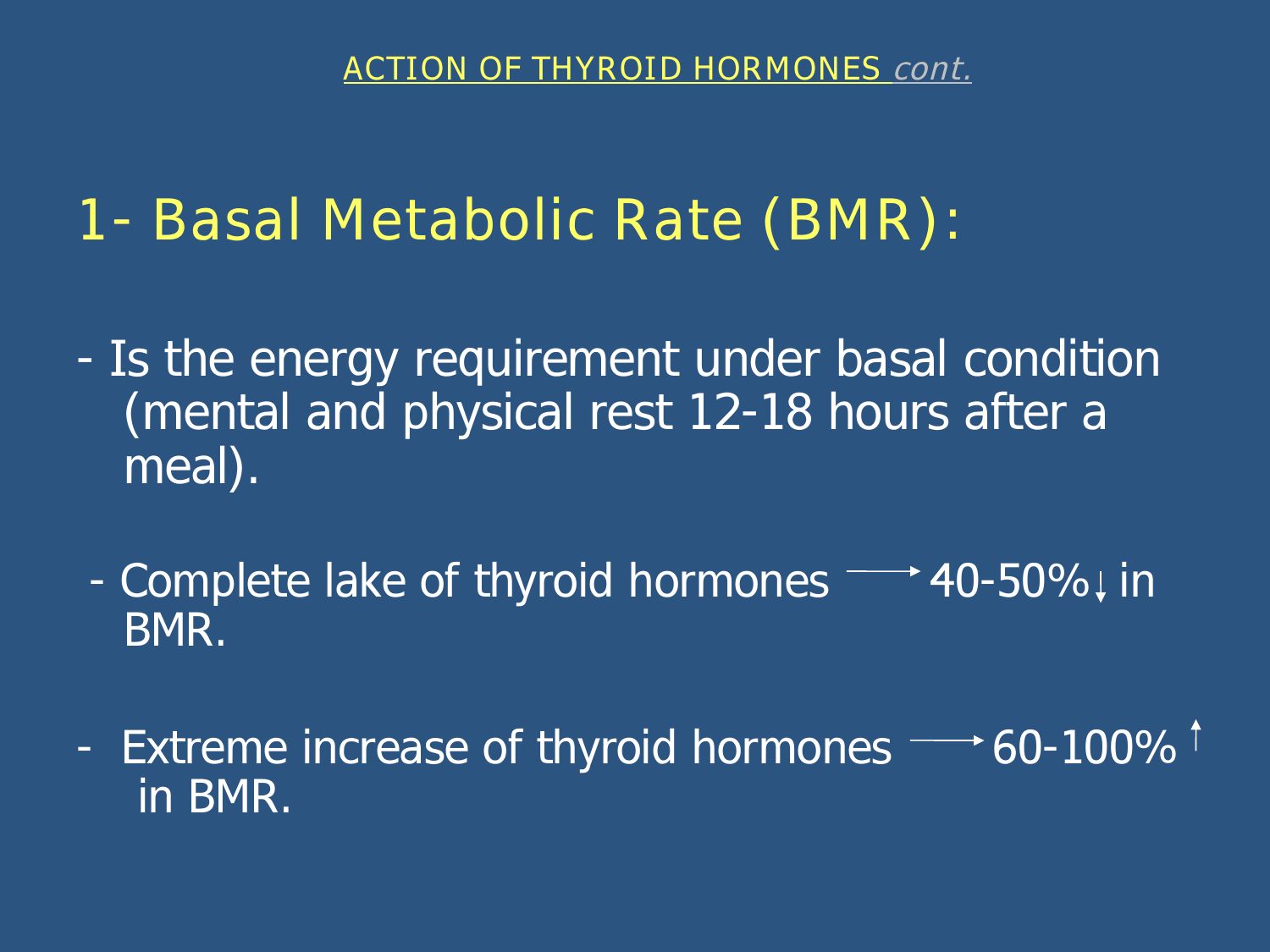

ACTION OF THYROID HORMONES cont.

1- Basal Metabolic Rate (BMR):

- Is the energy requirement under basal condition (mental and physical rest 12-18 hours after a meal).

 - Complete lake of thyroid hormones       40-50%  in BMR.

-  Extreme increase of thyroid hormones       60-100%  in BMR.